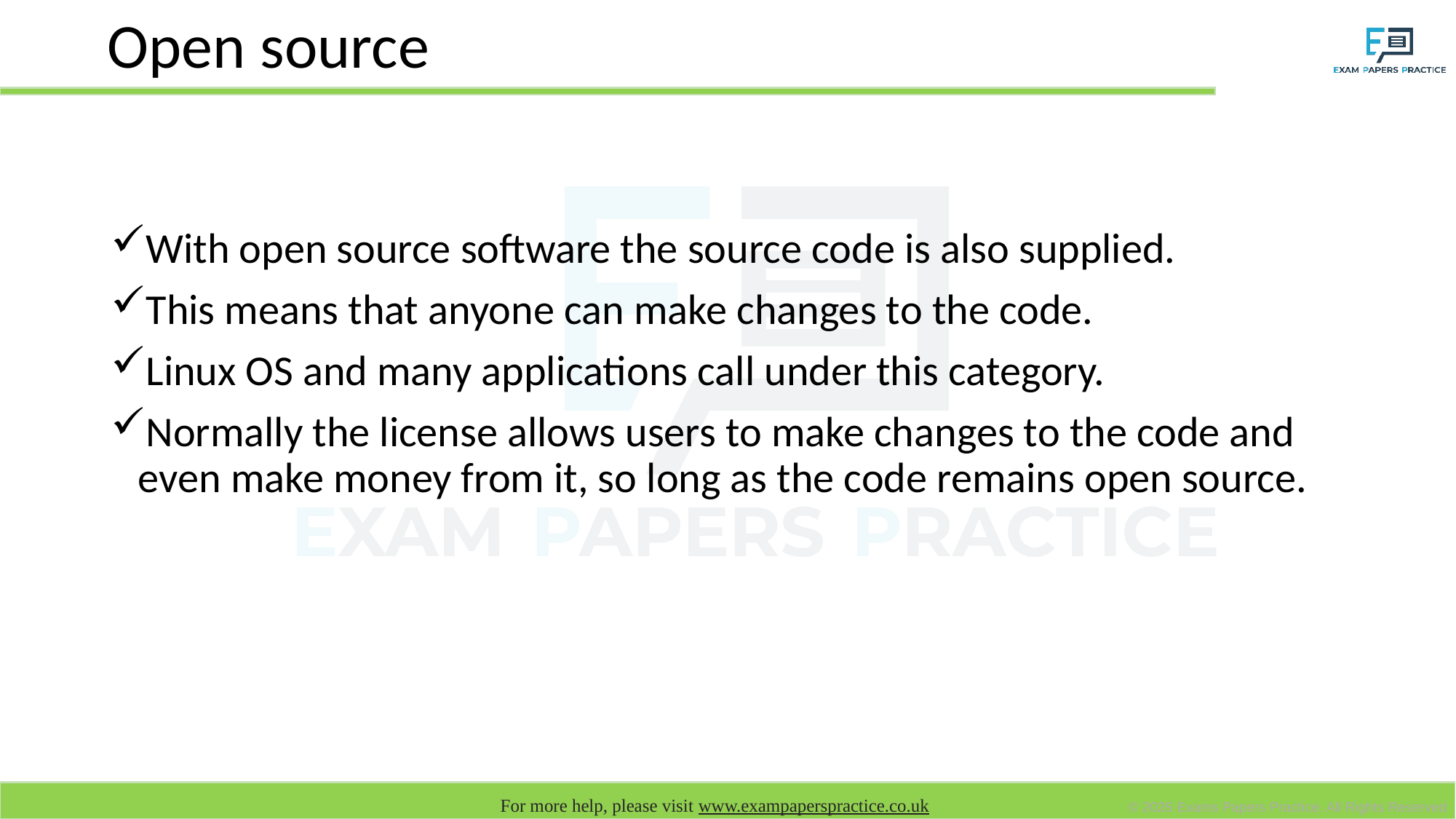

# Open source
With open source software the source code is also supplied.
This means that anyone can make changes to the code.
Linux OS and many applications call under this category.
Normally the license allows users to make changes to the code and even make money from it, so long as the code remains open source.